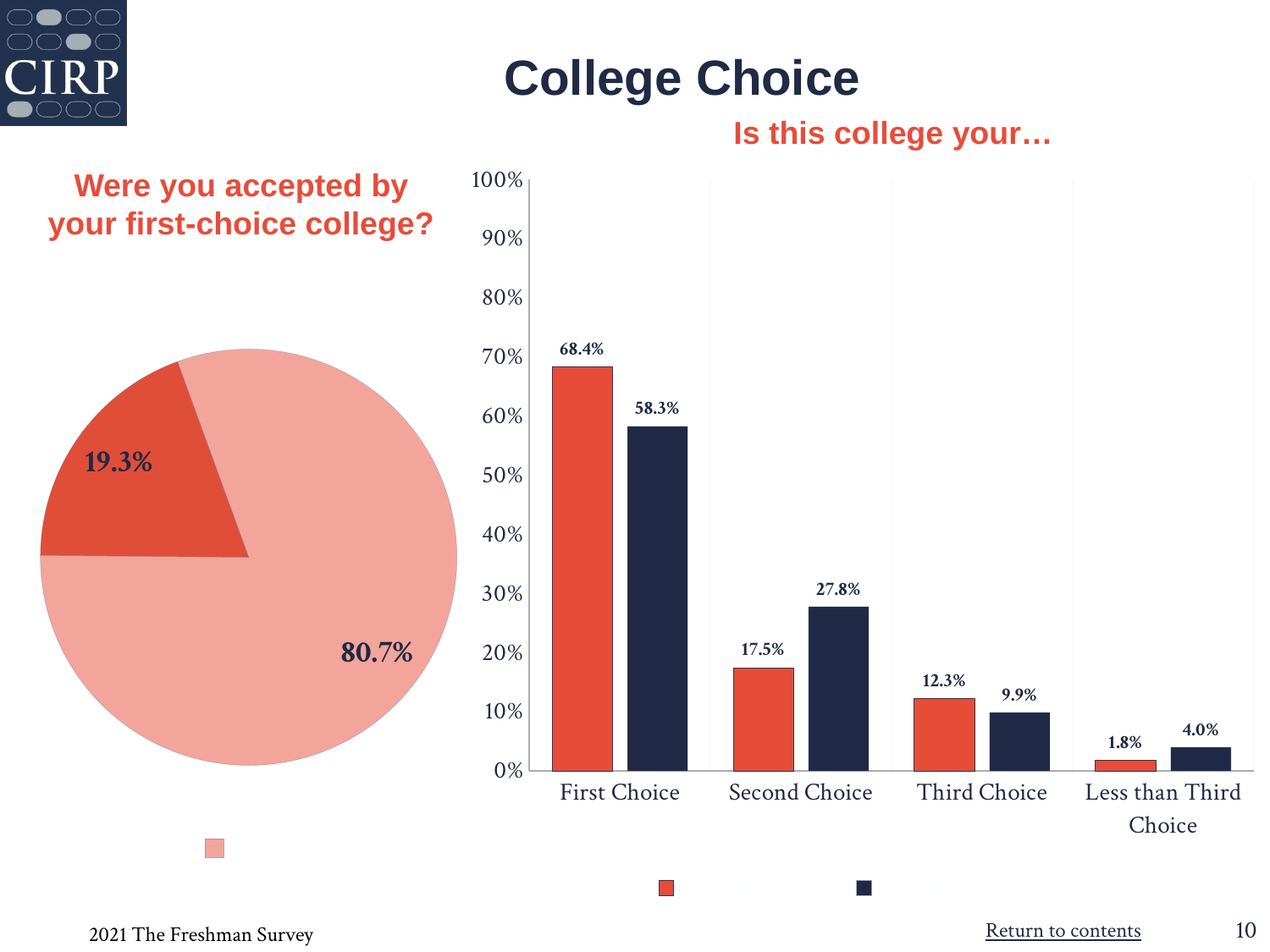

College Choice
Is this college your…

### Chart

| Category | Your Institution | Comparison Group |
|---|---|---|
| First Choice | 0.684 | 0.583 |
| Second Choice | 0.175 | 0.278 |
| Third Choice | 0.123 | 0.099 |
| Less than Third Choice | 0.018 | 0.04 |
Were you accepted by your first-choice college?

### Chart

| Category | Accepted by first choice |
|---|---|
| Yes | 0.807 |
| No | 0.193 |
2021 The Freshman Survey
Return to contents
10